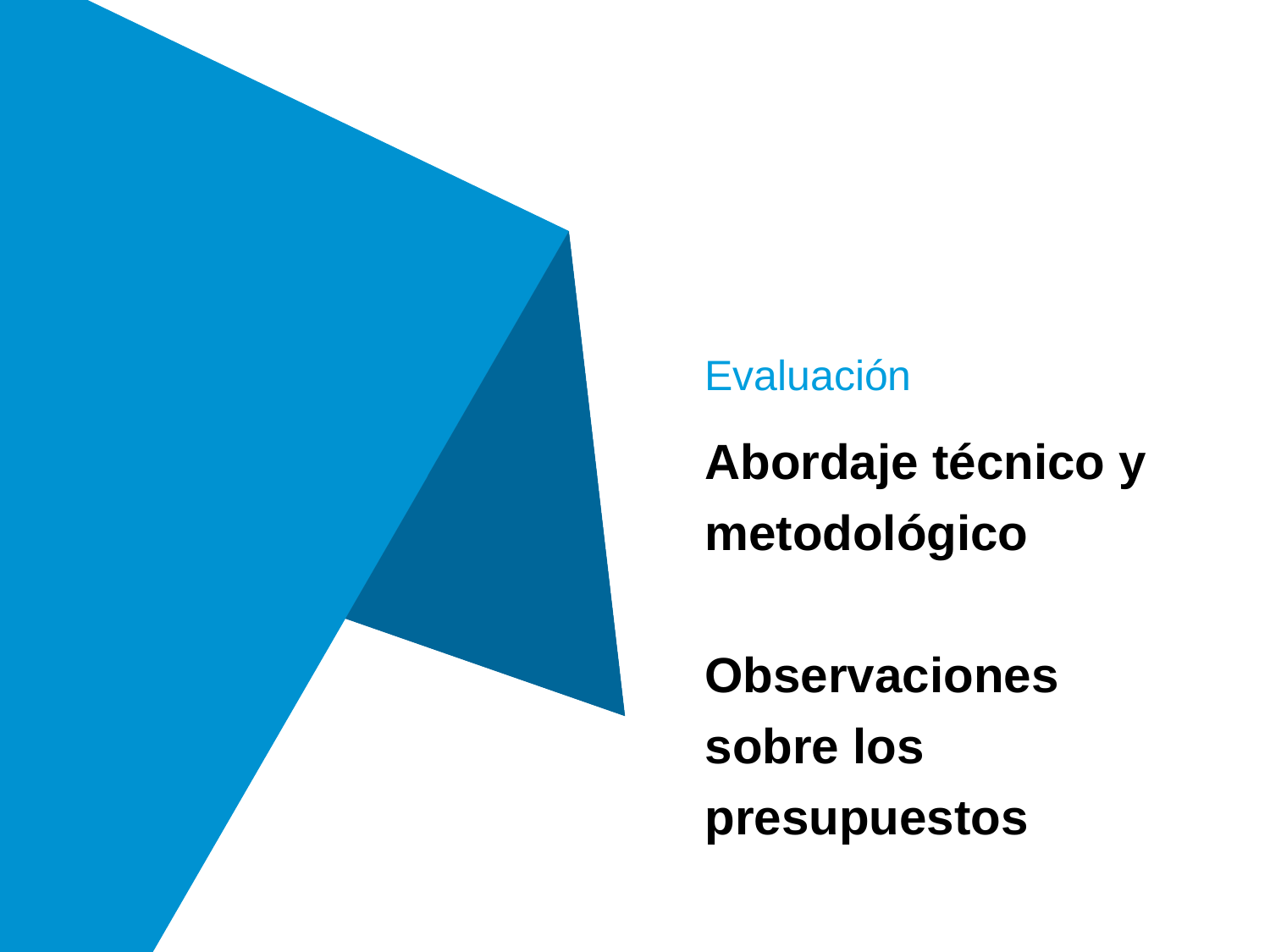

Evaluación
# Abordaje técnico y metodológico Observaciones sobre los presupuestos